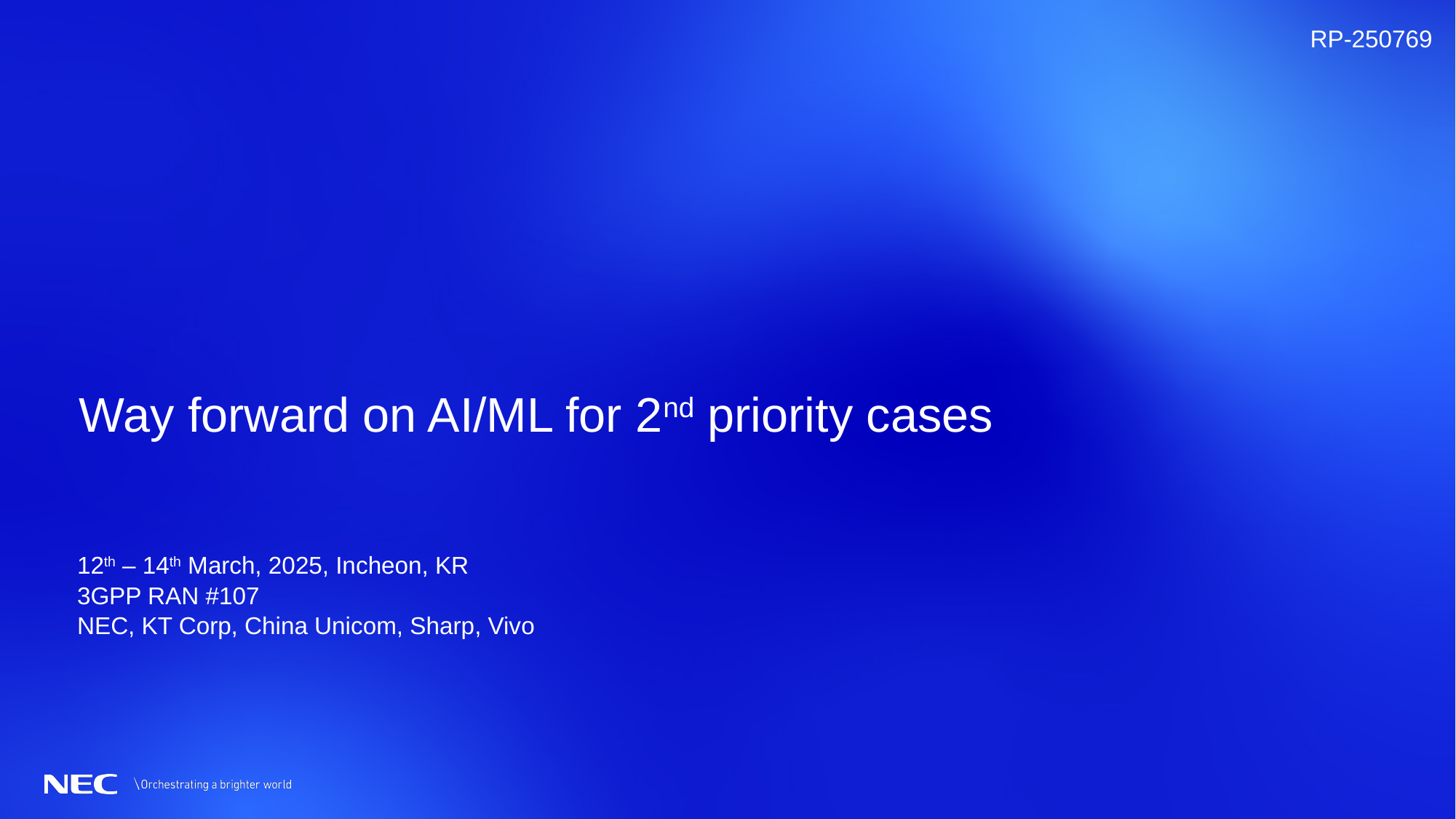

RP-250769
# Way forward on AI/ML for 2nd priority cases
12th – 14th March, 2025, Incheon, KR
3GPP RAN #107
NEC, KT Corp, China Unicom, Sharp, Vivo